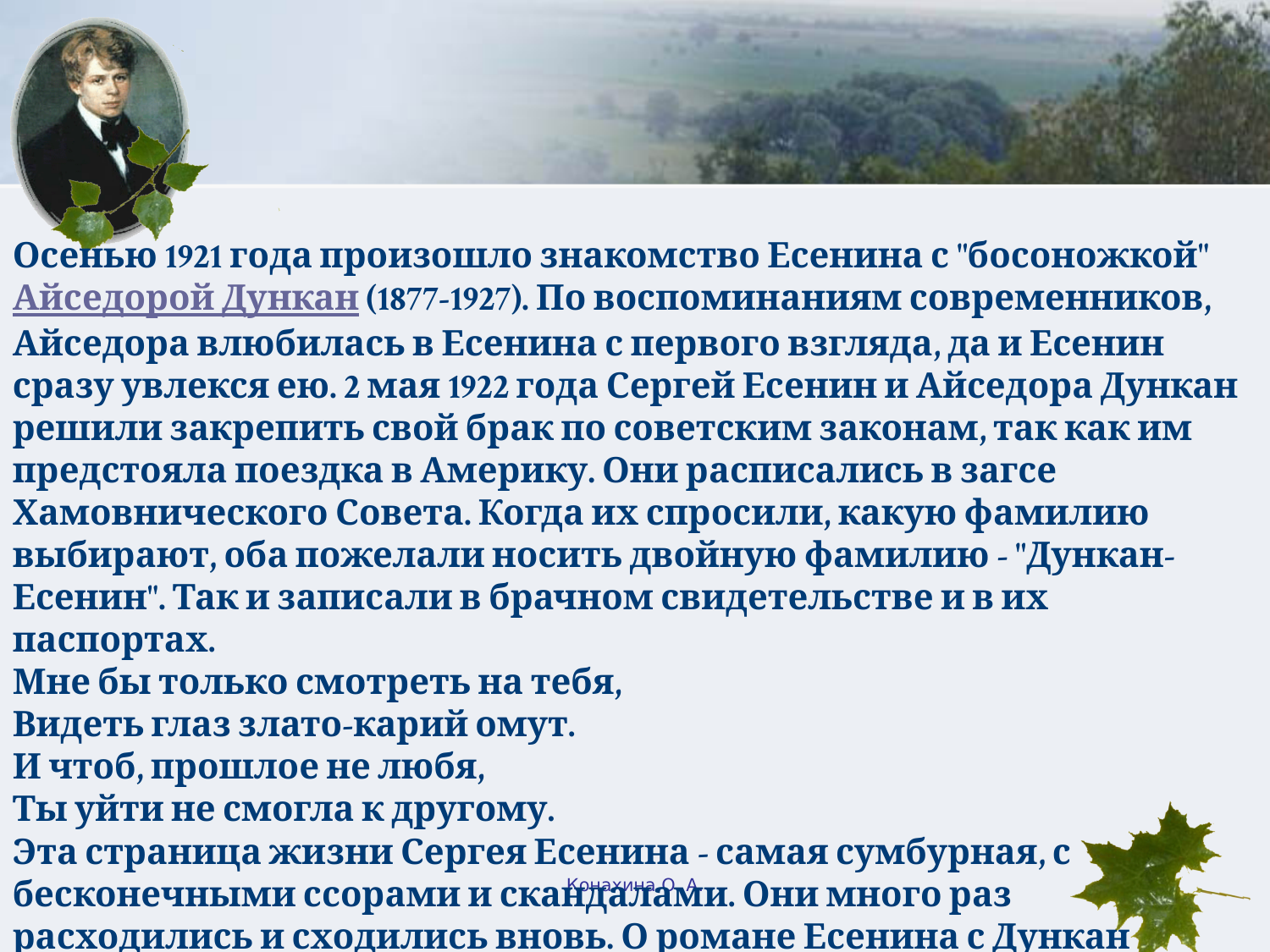

Осенью 1921 года произошло знакомство Есенина с "босоножкой" Айседорой Дункан (1877-1927). По воспоминаниям современников, Айседора влюбилась в Есенина с первого взгляда, да и Есенин сразу увлекся ею. 2 мая 1922 года Сергей Есенин и Айседора Дункан решили закрепить свой брак по советским законам, так как им предстояла поездка в Америку. Они расписались в загсе Хамовнического Совета. Когда их спросили, какую фамилию выбирают, оба пожелали носить двойную фамилию - "Дункан-Есенин". Так и записали в брачном свидетельстве и в их паспортах.
Мне бы только смотреть на тебя,
Видеть глаз злато-карий омут.
И чтоб, прошлое не любя,
Ты уйти не смогла к другому.
Эта страница жизни Сергея Есенина - самая сумбурная, с бесконечными ссорами и скандалами. Они много раз расходились и сходились вновь. О романе Есенина с Дункан написаны сотни томов. Делались многочисленные попытки разгадать тайну отношений этих двух таких не похожих друг на друга людей.
Конахина О. А.